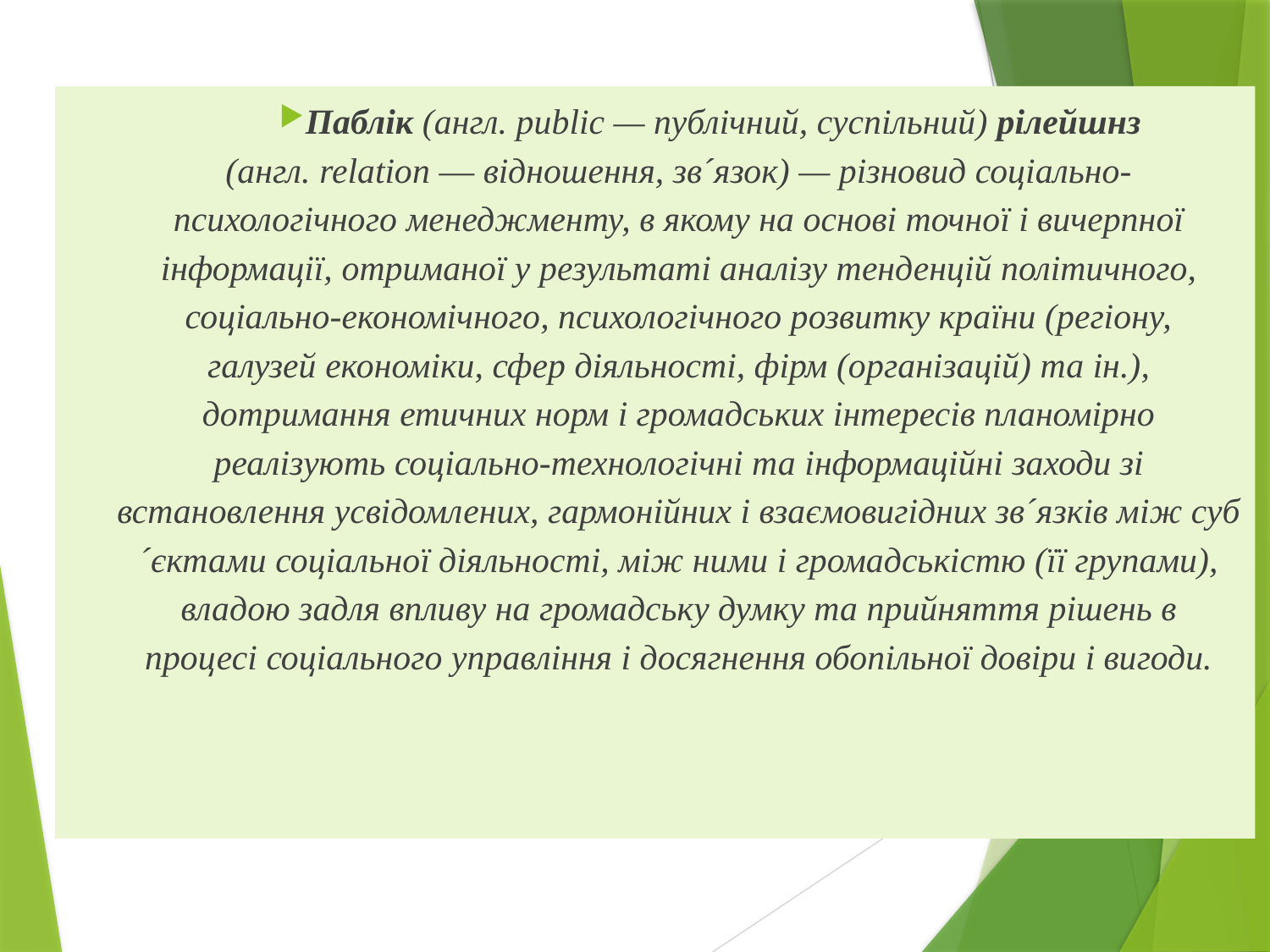

Паблік (англ. public — публічний, суспільний) рілейшнз (англ. relation — відношення, зв´язок) — різновид соціально-психологічного менеджменту, в якому на основі точної і вичерпної інформації, отриманої у результаті аналізу тенденцій політичного, соціально-економічного, психологічного розвитку країни (регіону, галузей економіки, сфер діяльності, фірм (організацій) та ін.), дотримання етичних норм і громадських інтересів планомірно реалізують соціально-технологічні та інформаційні заходи зі встановлення усвідомлених, гармонійних і взаємовигідних зв´язків між суб´єктами соціальної діяльності, між ними і громадськістю (її групами), владою задля впливу на громадську думку та прийняття рішень в процесі соціального управління і досягнення обопільної довіри і вигоди.